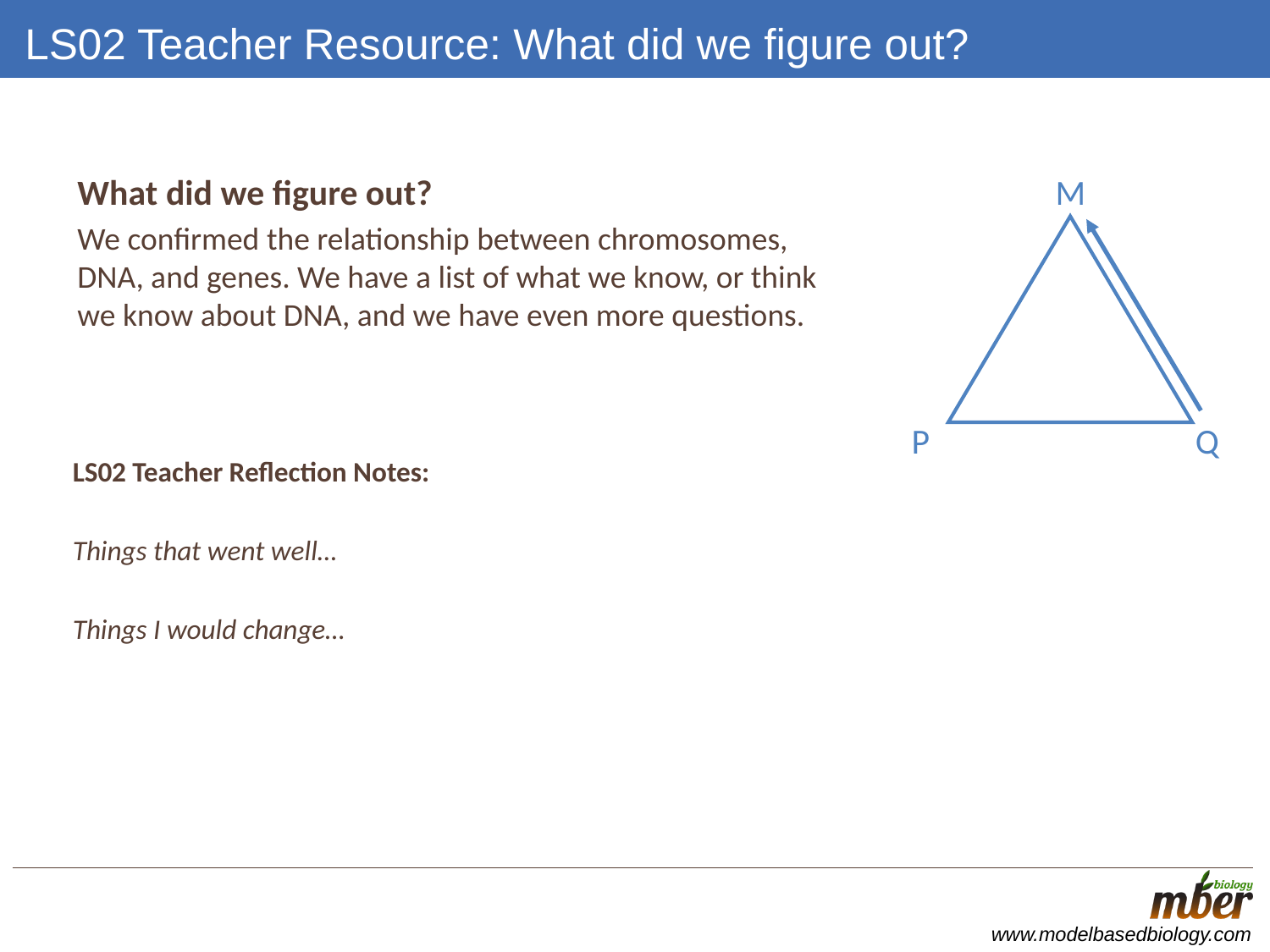

# LS02 Teacher Resource: What did we figure out?
What did we figure out?
We confirmed the relationship between chromosomes, DNA, and genes. We have a list of what we know, or think we know about DNA, and we have even more questions.
M

Q
P
LS02 Teacher Reflection Notes:

Things that went well…

Things I would change…